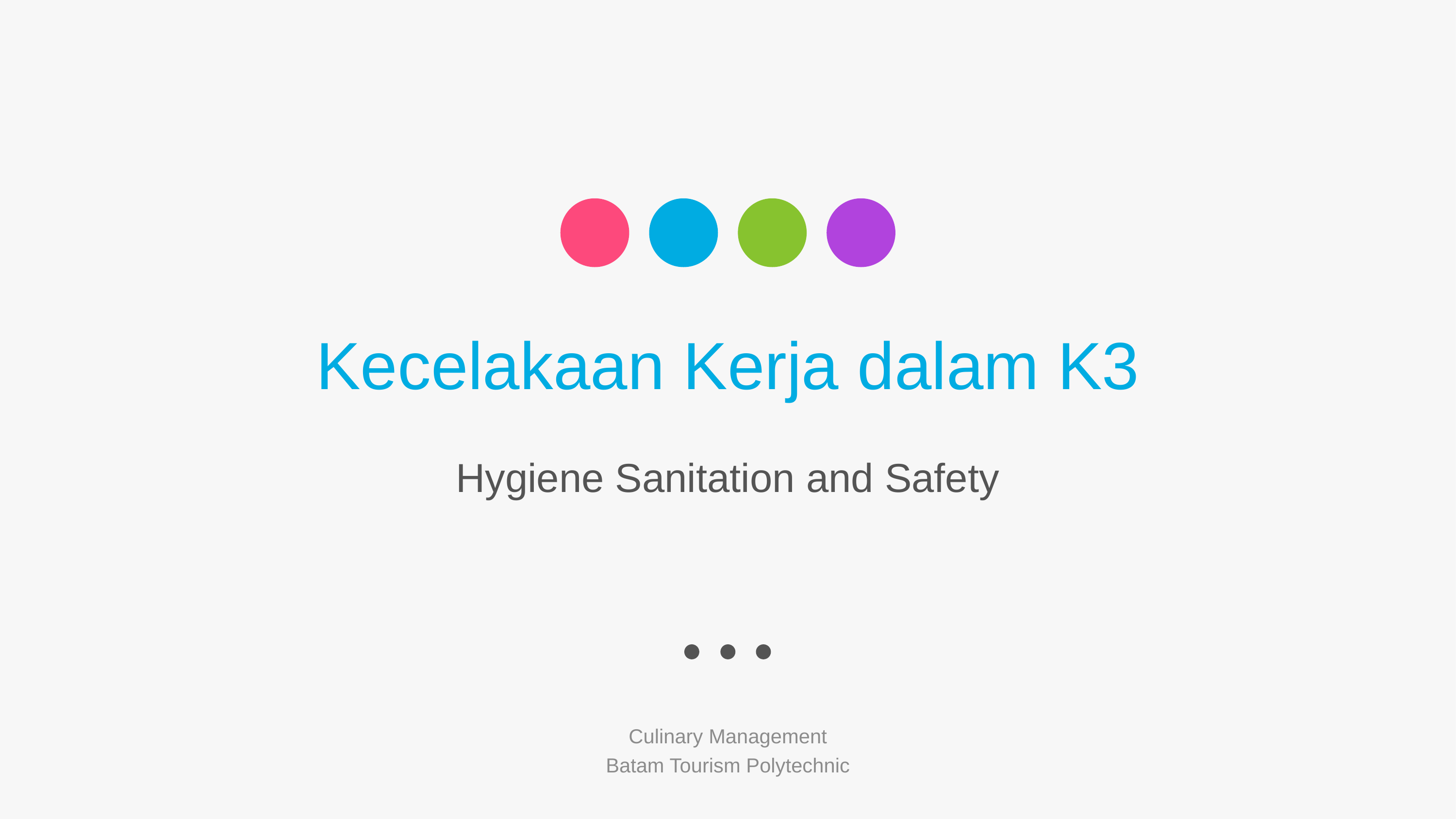

# Kecelakaan Kerja dalam K3
Hygiene Sanitation and Safety
Culinary Management
Batam Tourism Polytechnic